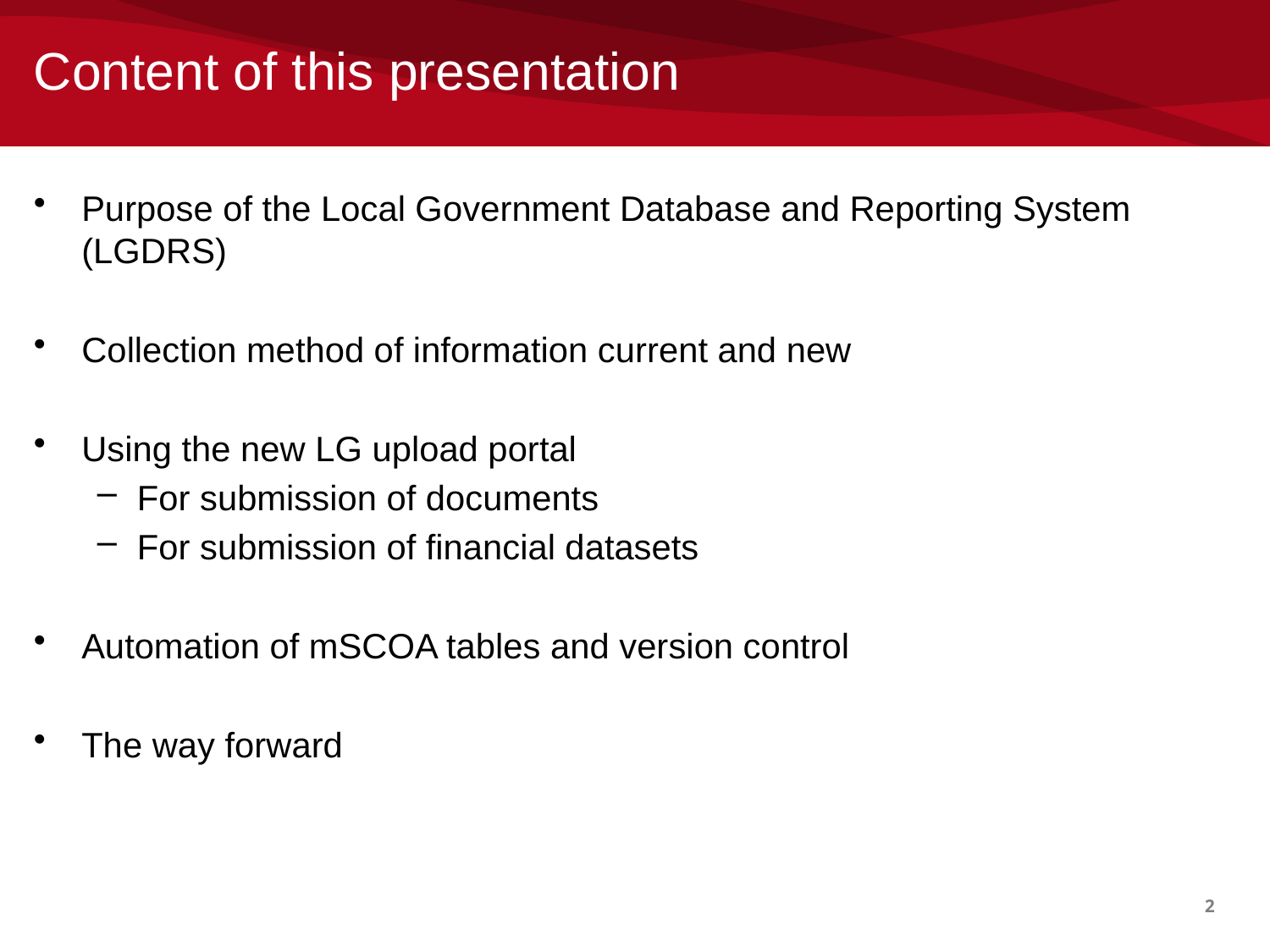

# Content of this presentation
Purpose of the Local Government Database and Reporting System (LGDRS)

Collection method of information current and new

Using the new LG upload portal
For submission of documents
For submission of financial datasets

Automation of mSCOA tables and version control

The way forward

2